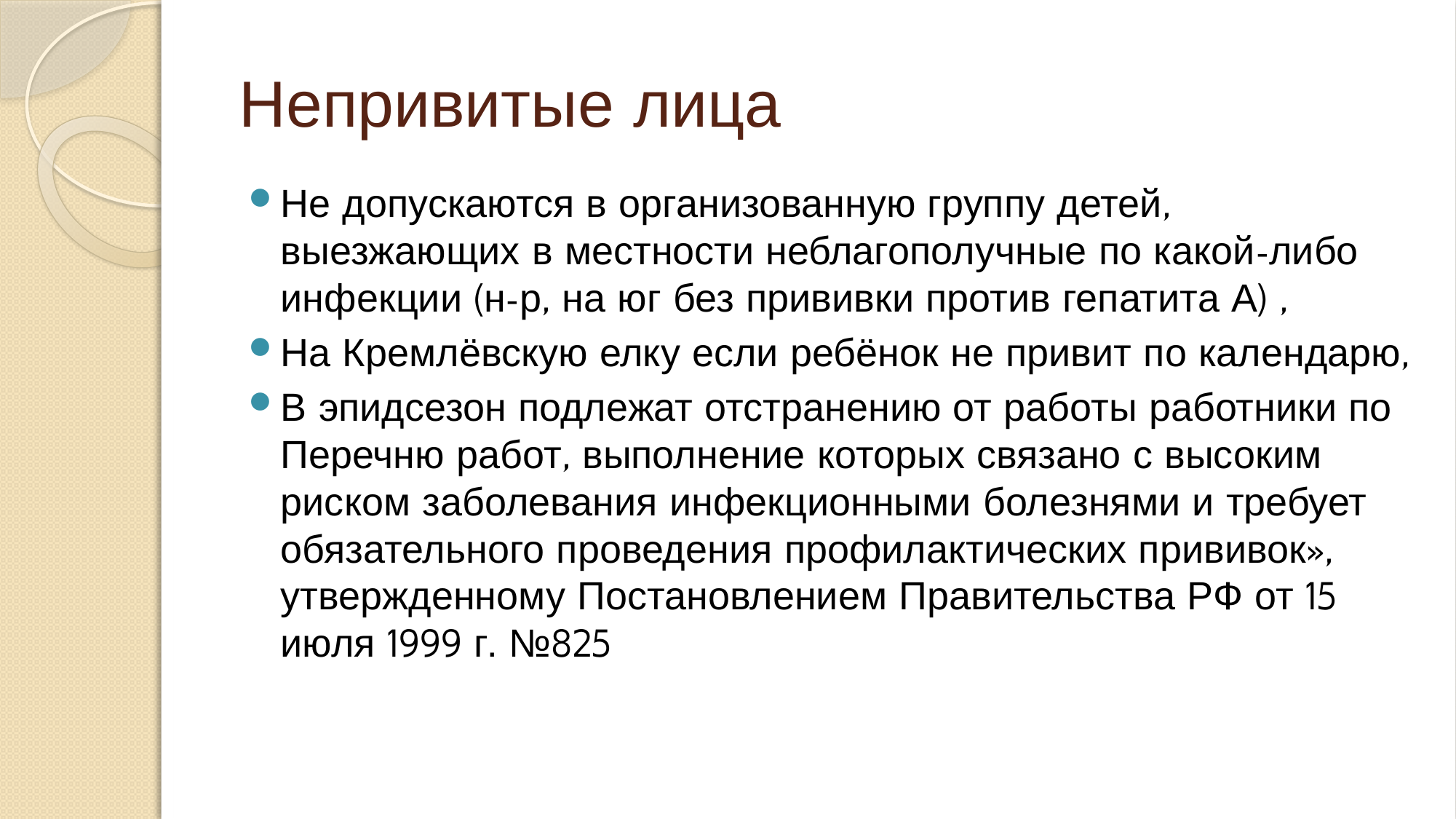

# Непривитые лица
Не допускаются в организованную группу детей, выезжающих в местности неблагополучные по какой-либо инфекции (н-р, на юг без прививки против гепатита А) ,
На Кремлёвскую елку если ребёнок не привит по календарю,
В эпидсезон подлежат отстранению от работы работники по Перечню работ, выполнение которых связано с высоким риском заболевания инфекционными болезнями и требует обязательного проведения профилактических прививок», утвержденному Постановлением Правительства РФ от 15 июля 1999 г. №825